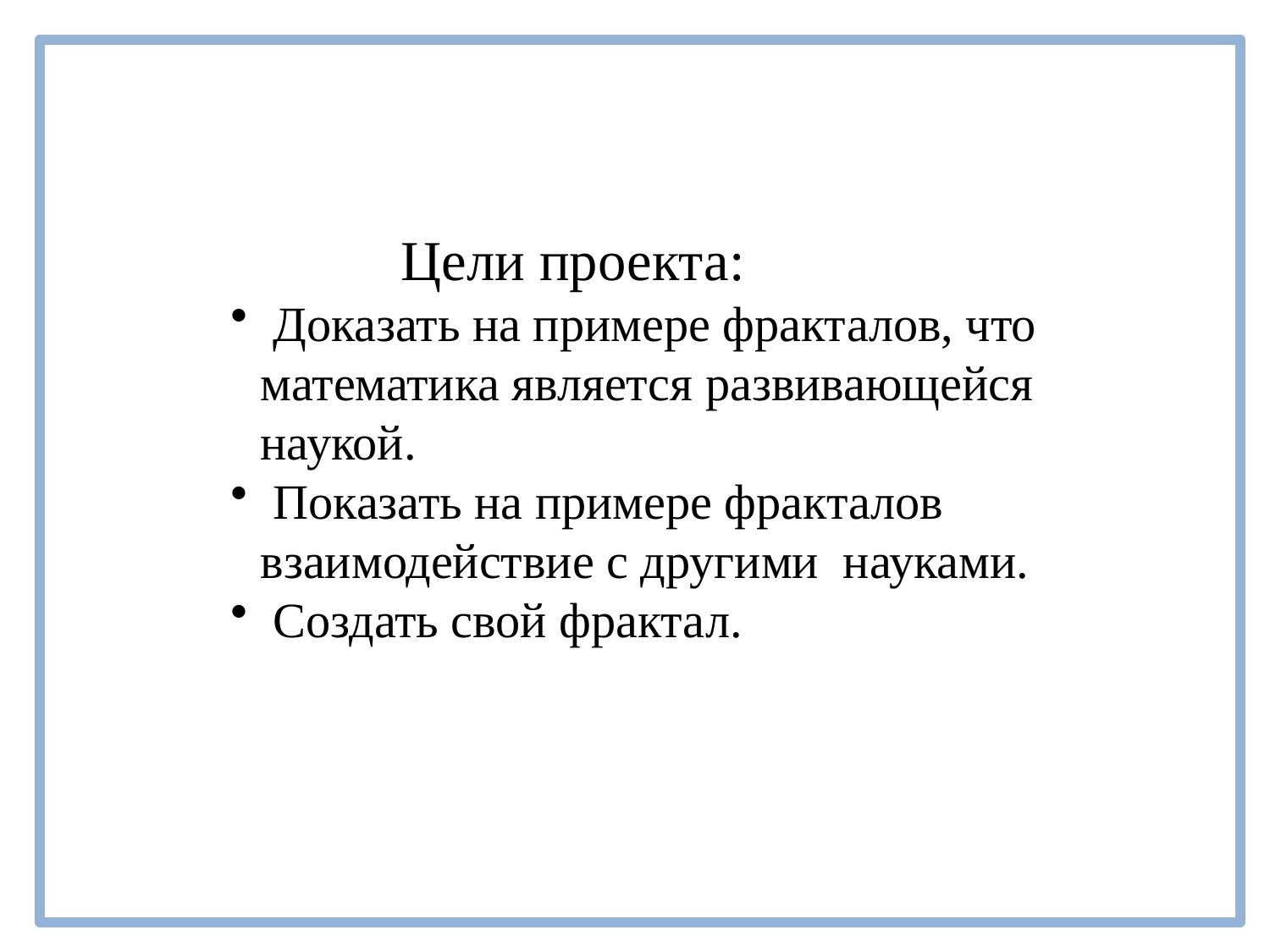

Цели проекта:
 Доказать на примере фракталов, что математика является развивающейся наукой.
 Показать на примере фракталов взаимодействие с другими  науками.
 Создать свой фрактал.